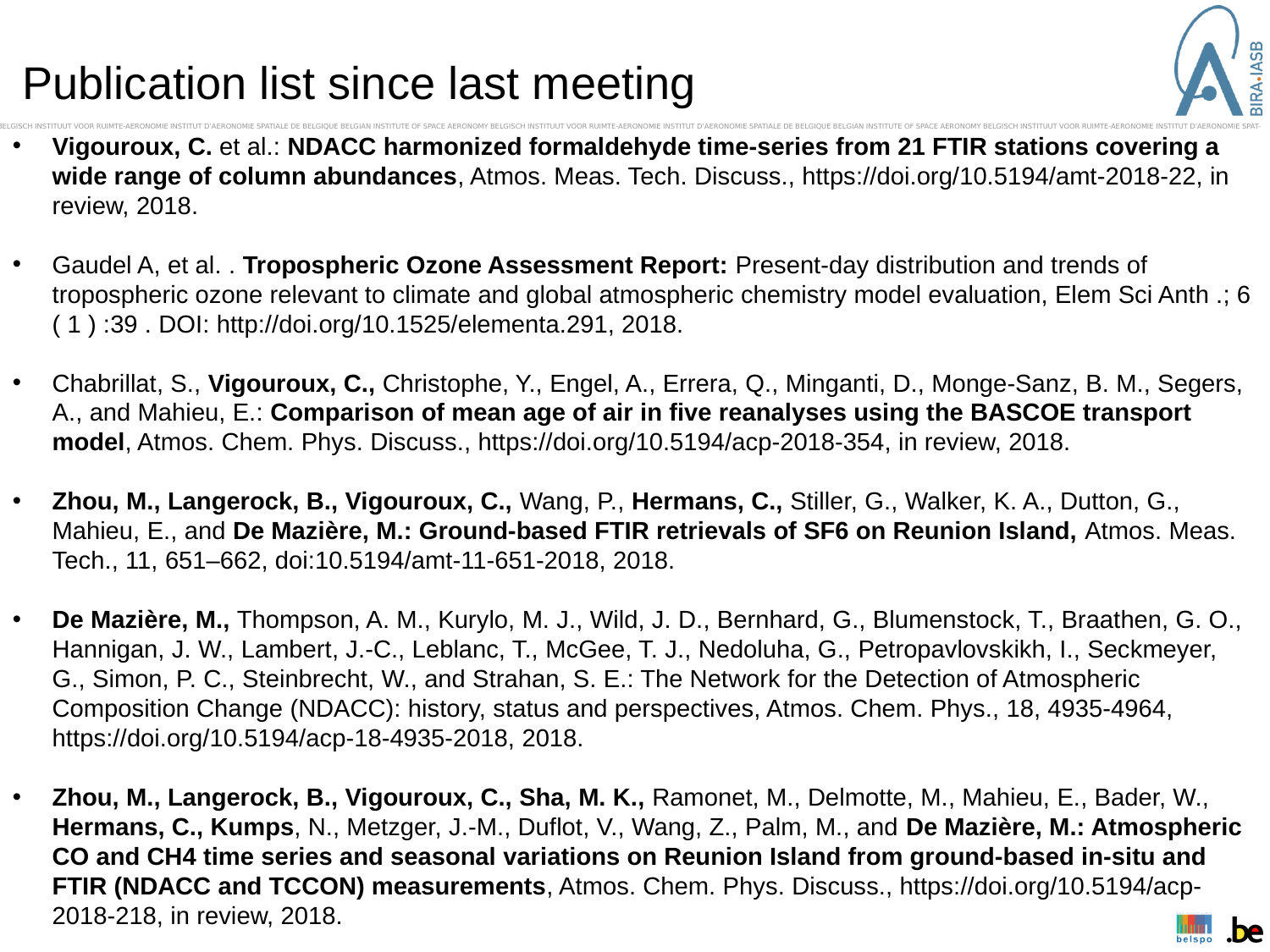

Publication list since last meeting
Vigouroux, C. et al.: NDACC harmonized formaldehyde time-series from 21 FTIR stations covering a wide range of column abundances, Atmos. Meas. Tech. Discuss., https://doi.org/10.5194/amt-2018-22, in review, 2018.

Gaudel A, et al. . Tropospheric Ozone Assessment Report: Present-day distribution and trends of tropospheric ozone relevant to climate and global atmospheric chemistry model evaluation, Elem Sci Anth .; 6 ( 1 ) :39 . DOI: http://doi.org/10.1525/elementa.291, 2018.

Chabrillat, S., Vigouroux, C., Christophe, Y., Engel, A., Errera, Q., Minganti, D., Monge-Sanz, B. M., Segers, A., and Mahieu, E.: Comparison of mean age of air in five reanalyses using the BASCOE transport model, Atmos. Chem. Phys. Discuss., https://doi.org/10.5194/acp-2018-354, in review, 2018.

Zhou, M., Langerock, B., Vigouroux, C., Wang, P., Hermans, C., Stiller, G., Walker, K. A., Dutton, G., Mahieu, E., and De Mazière, M.: Ground-based FTIR retrievals of SF6 on Reunion Island, Atmos. Meas. Tech., 11, 651–662, doi:10.5194/amt-11-651-2018, 2018.

De Mazière, M., Thompson, A. M., Kurylo, M. J., Wild, J. D., Bernhard, G., Blumenstock, T., Braathen, G. O., Hannigan, J. W., Lambert, J.-C., Leblanc, T., McGee, T. J., Nedoluha, G., Petropavlovskikh, I., Seckmeyer, G., Simon, P. C., Steinbrecht, W., and Strahan, S. E.: The Network for the Detection of Atmospheric Composition Change (NDACC): history, status and perspectives, Atmos. Chem. Phys., 18, 4935-4964, https://doi.org/10.5194/acp-18-4935-2018, 2018.

Zhou, M., Langerock, B., Vigouroux, C., Sha, M. K., Ramonet, M., Delmotte, M., Mahieu, E., Bader, W., Hermans, C., Kumps, N., Metzger, J.-M., Duflot, V., Wang, Z., Palm, M., and De Mazière, M.: Atmospheric CO and CH4 time series and seasonal variations on Reunion Island from ground-based in-situ and FTIR (NDACC and TCCON) measurements, Atmos. Chem. Phys. Discuss., https://doi.org/10.5194/acp-2018-218, in review, 2018.